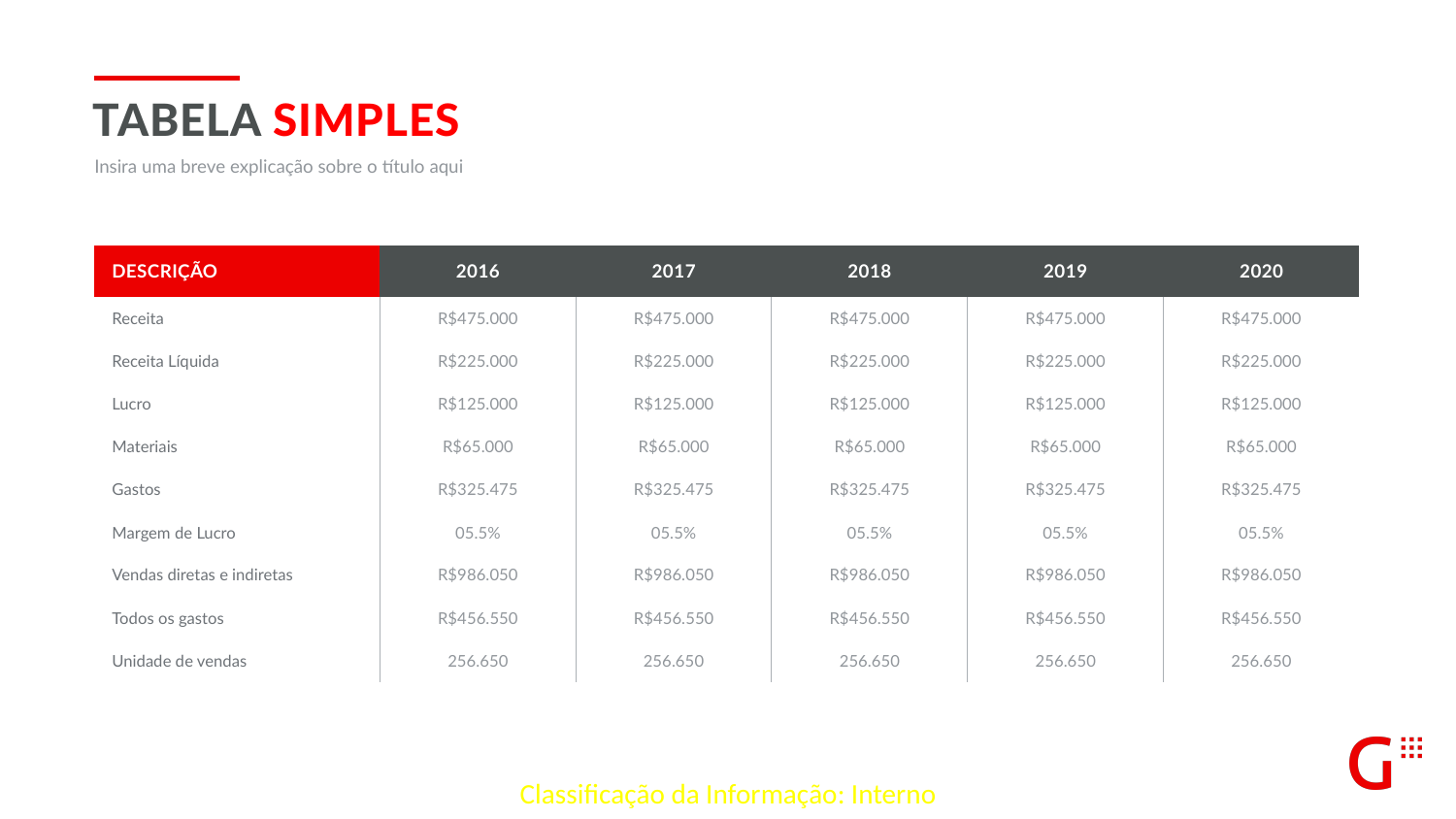

TABELA SIMPLES
Insira uma breve explicação sobre o título aqui
| descrição | 2016 | 2017 | 2018 | 2019 | 2020 |
| --- | --- | --- | --- | --- | --- |
| Receita | R$475.000 | R$475.000 | R$475.000 | R$475.000 | R$475.000 |
| Receita Líquida | R$225.000 | R$225.000 | R$225.000 | R$225.000 | R$225.000 |
| Lucro | R$125.000 | R$125.000 | R$125.000 | R$125.000 | R$125.000 |
| Materiais | R$65.000 | R$65.000 | R$65.000 | R$65.000 | R$65.000 |
| Gastos | R$325.475 | R$325.475 | R$325.475 | R$325.475 | R$325.475 |
| Margem de Lucro | 05.5% | 05.5% | 05.5% | 05.5% | 05.5% |
| Vendas diretas e indiretas | R$986.050 | R$986.050 | R$986.050 | R$986.050 | R$986.050 |
| Todos os gastos | R$456.550 | R$456.550 | R$456.550 | R$456.550 | R$456.550 |
| Unidade de vendas | 256.650 | 256.650 | 256.650 | 256.650 | 256.650 |